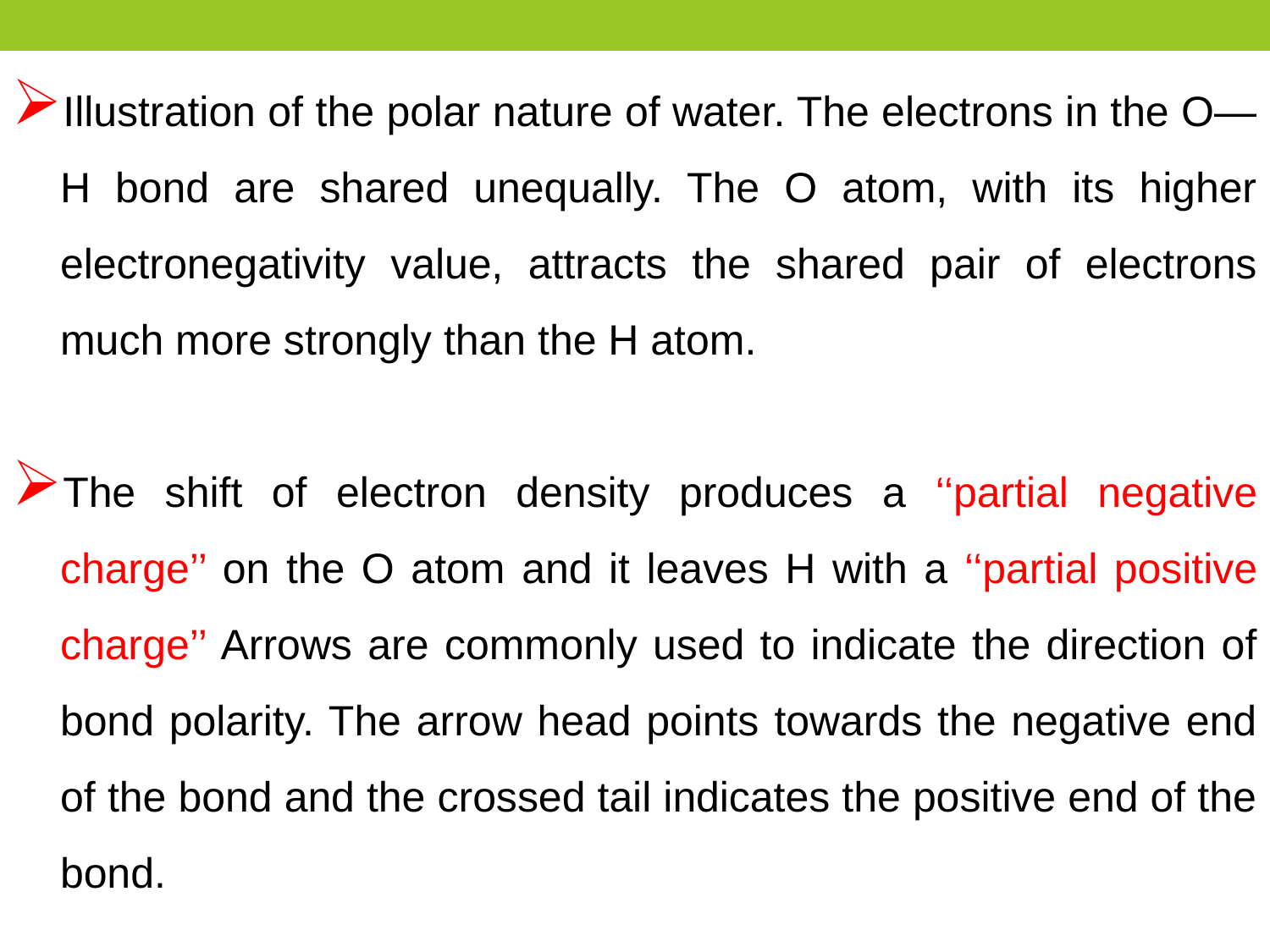

Illustration of the polar nature of water. The electrons in the O—H bond are shared unequally. The O atom, with its higher electronegativity value, attracts the shared pair of electrons much more strongly than the H atom.

The shift of electron density produces a ‘‘partial negative charge’’ on the O atom and it leaves H with a ‘‘partial positive charge’’ Arrows are commonly used to indicate the direction of bond polarity. The arrow head points towards the negative end of the bond and the crossed tail indicates the positive end of the bond.